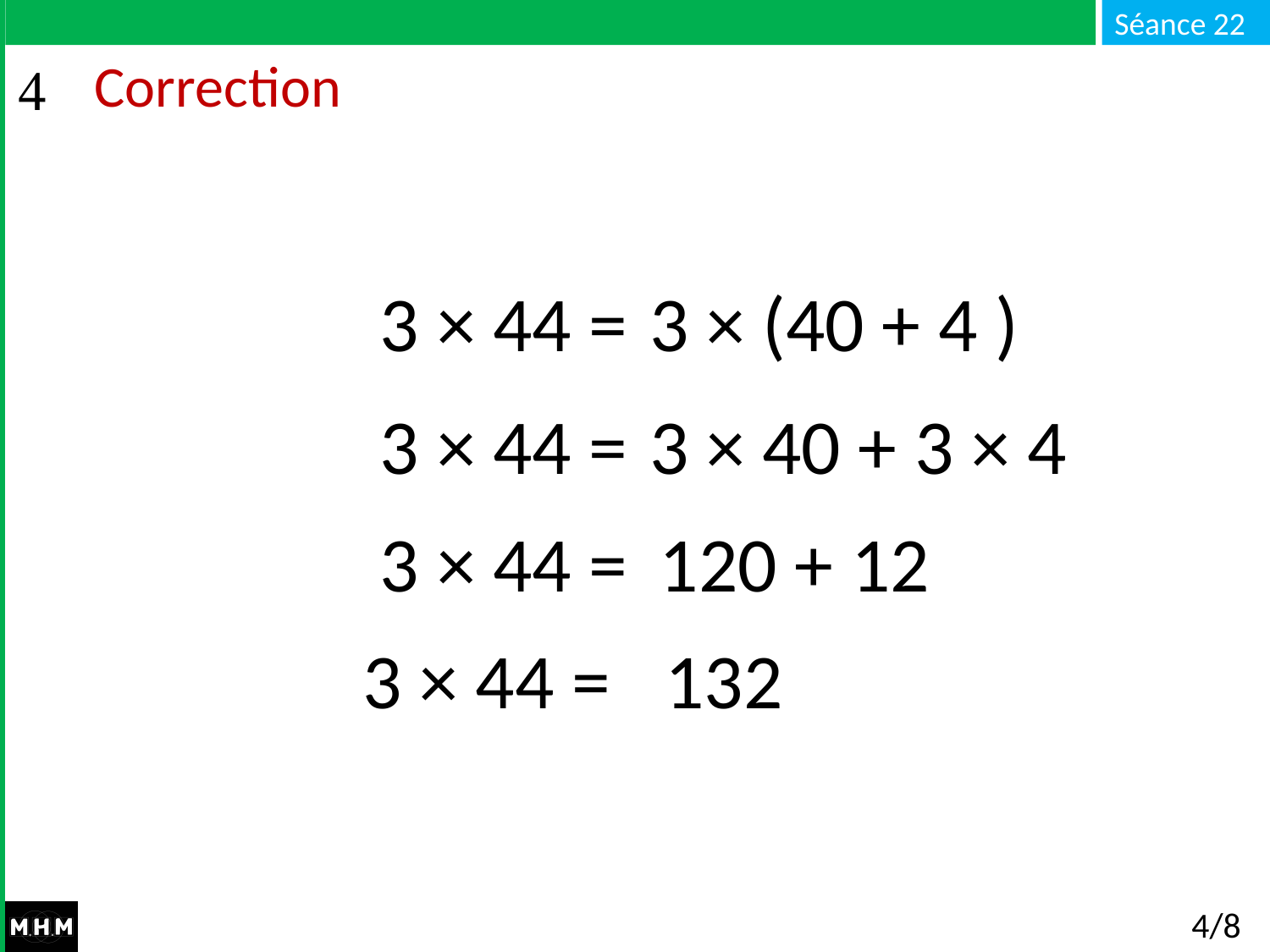

# Correction
 3 × 44 =
 3 × (40 + 4 )
 3 × 44 =
 3 × 40 + 3 × 4
 3 × 44 =
 120 + 12
 132
3 × 44 =
4/8